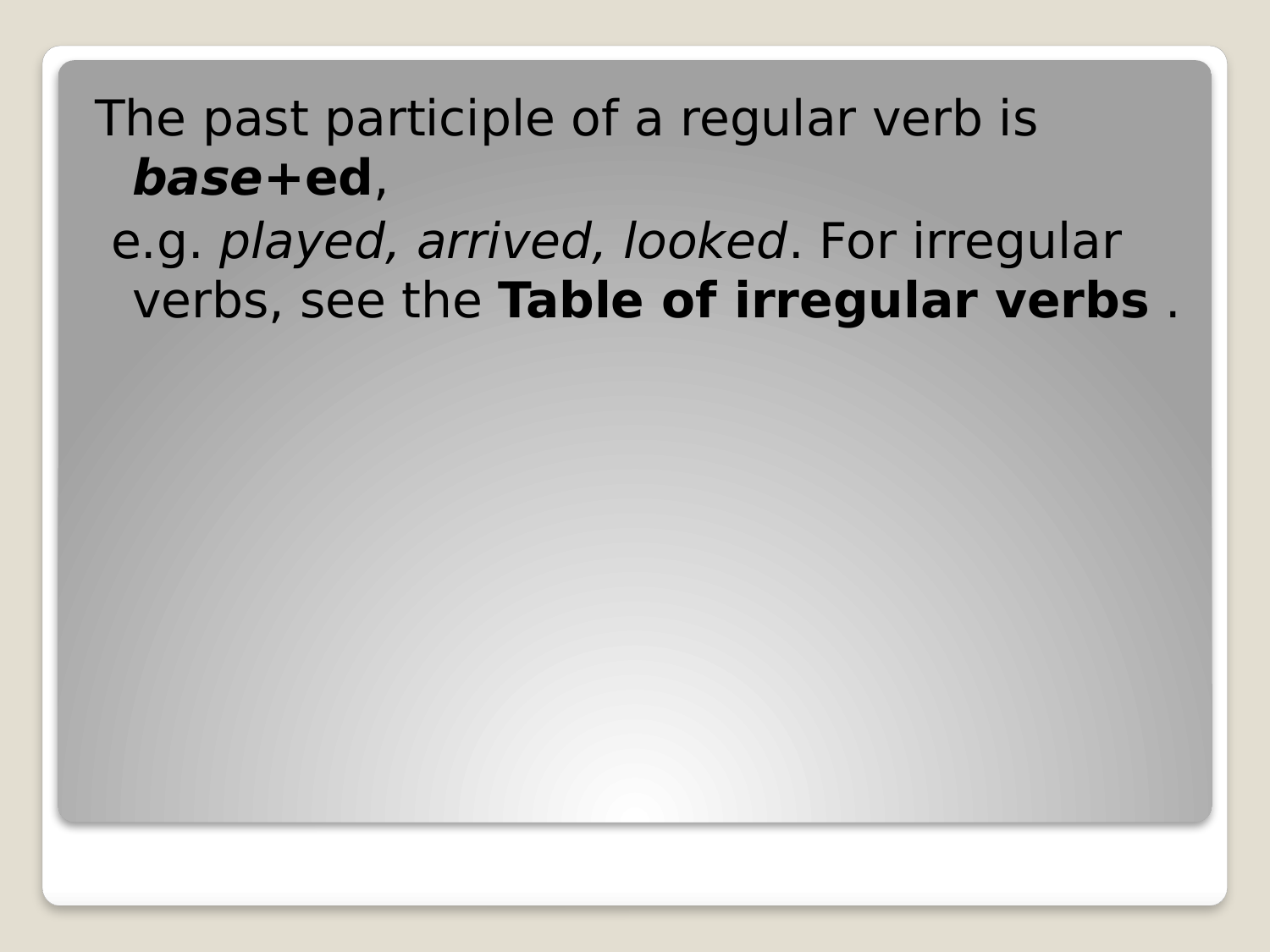

The past participle of a regular verb is base+ed,
 e.g. played, arrived, looked. For irregular verbs, see the Table of irregular verbs .

#